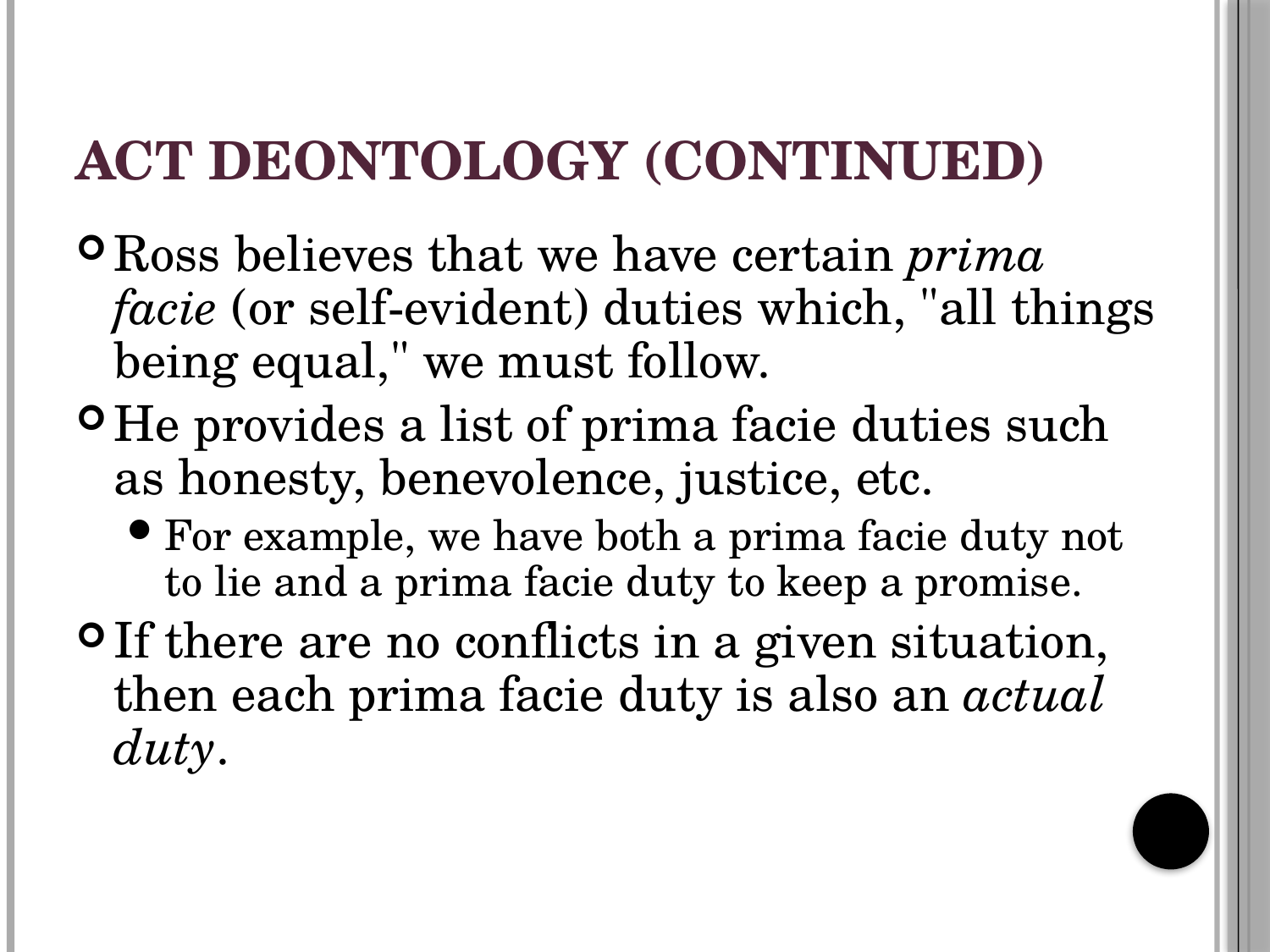

# Act Deontology (Continued)
Ross believes that we have certain prima facie (or self-evident) duties which, "all things being equal," we must follow.
He provides a list of prima facie duties such as honesty, benevolence, justice, etc.
For example, we have both a prima facie duty not to lie and a prima facie duty to keep a promise.
If there are no conflicts in a given situation, then each prima facie duty is also an actual duty.